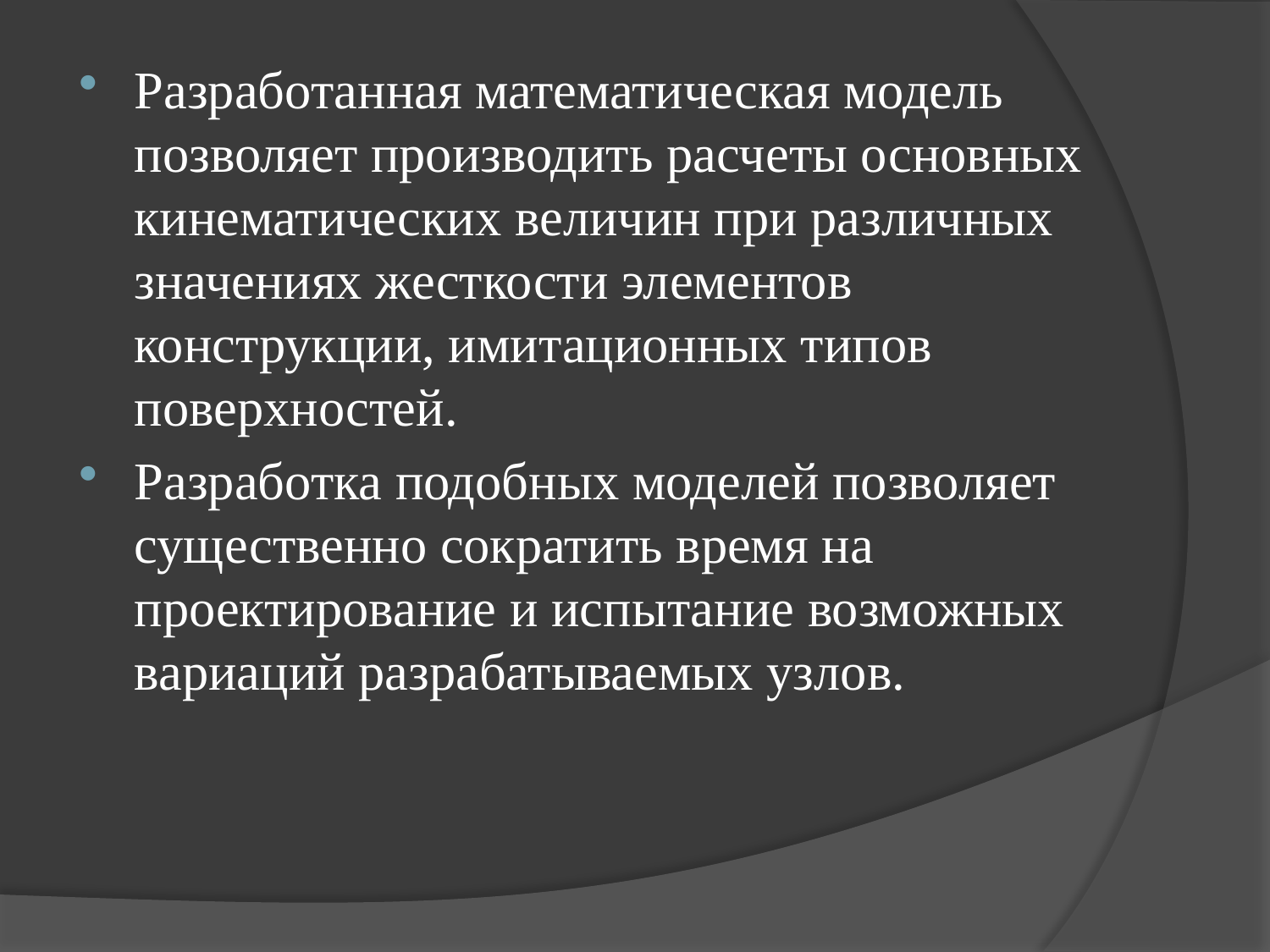

Разработанная математическая модель позволяет производить расчеты основных кинематических величин при различных значениях жесткости элементов конструкции, имитационных типов поверхностей.
Разработка подобных моделей позволяет существенно сократить время на проектирование и испытание возможных вариаций разрабатываемых узлов.